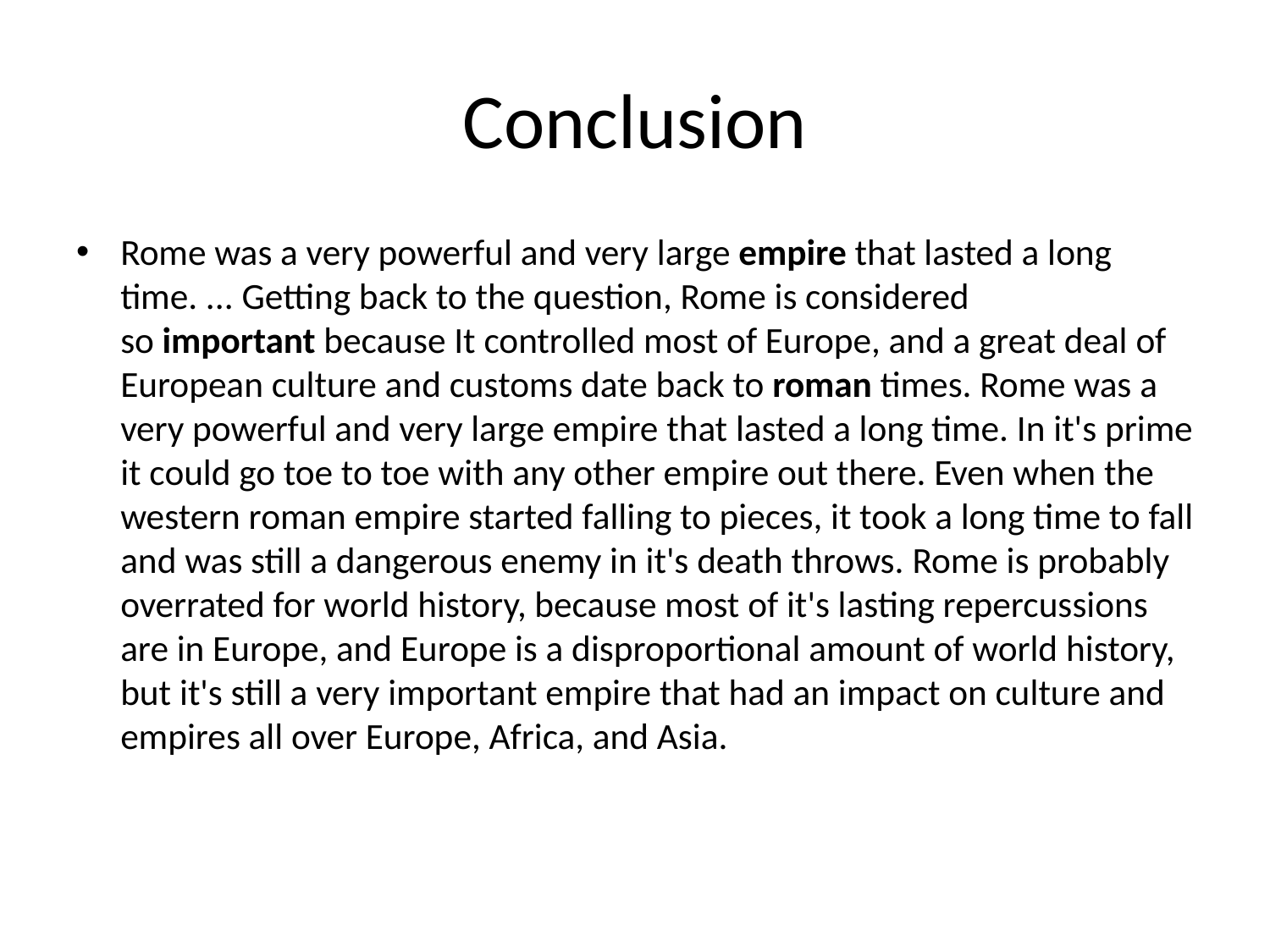

# Conclusion
Rome was a very powerful and very large empire that lasted a long time. ... Getting back to the question, Rome is considered so important because It controlled most of Europe, and a great deal of European culture and customs date back to roman times. Rome was a very powerful and very large empire that lasted a long time. In it's prime it could go toe to toe with any other empire out there. Even when the western roman empire started falling to pieces, it took a long time to fall and was still a dangerous enemy in it's death throws. Rome is probably overrated for world history, because most of it's lasting repercussions are in Europe, and Europe is a disproportional amount of world history, but it's still a very important empire that had an impact on culture and empires all over Europe, Africa, and Asia.